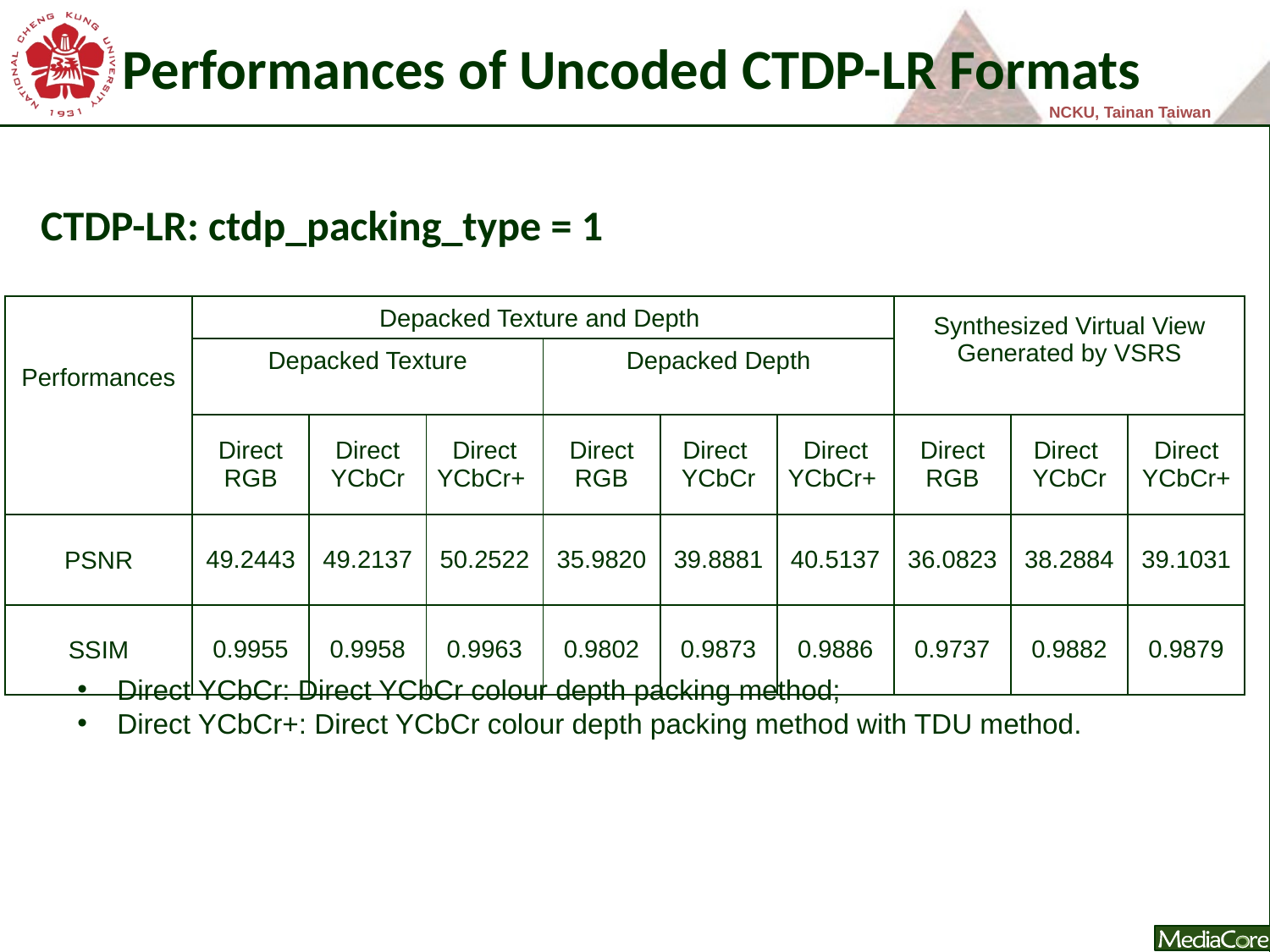

Performances of Uncoded CTDP-LR Formats
CTDP-LR: ctdp_packing_type = 1
| Performances | Depacked Texture and Depth |  |  |  |  |  | Synthesized Virtual View Generated by VSRS |  |  |
| --- | --- | --- | --- | --- | --- | --- | --- | --- | --- |
|  | Depacked Texture |  |  | Depacked Depth |  |  |  |  |  |
|  | Direct RGB | Direct YCbCr | Direct YCbCr+ | Direct RGB | Direct YCbCr | Direct YCbCr+ | Direct RGB | Direct YCbCr | Direct YCbCr+ |
| PSNR | 49.2443 | 49.2137 | 50.2522 | 35.9820 | 39.8881 | 40.5137 | 36.0823 | 38.2884 | 39.1031 |
| SSIM | 0.9955 | 0.9958 | 0.9963 | 0.9802 | 0.9873 | 0.9886 | 0.9737 | 0.9882 | 0.9879 |
Direct YCbCr: Direct YCbCr colour depth packing method;
Direct YCbCr+: Direct YCbCr colour depth packing method with TDU method.